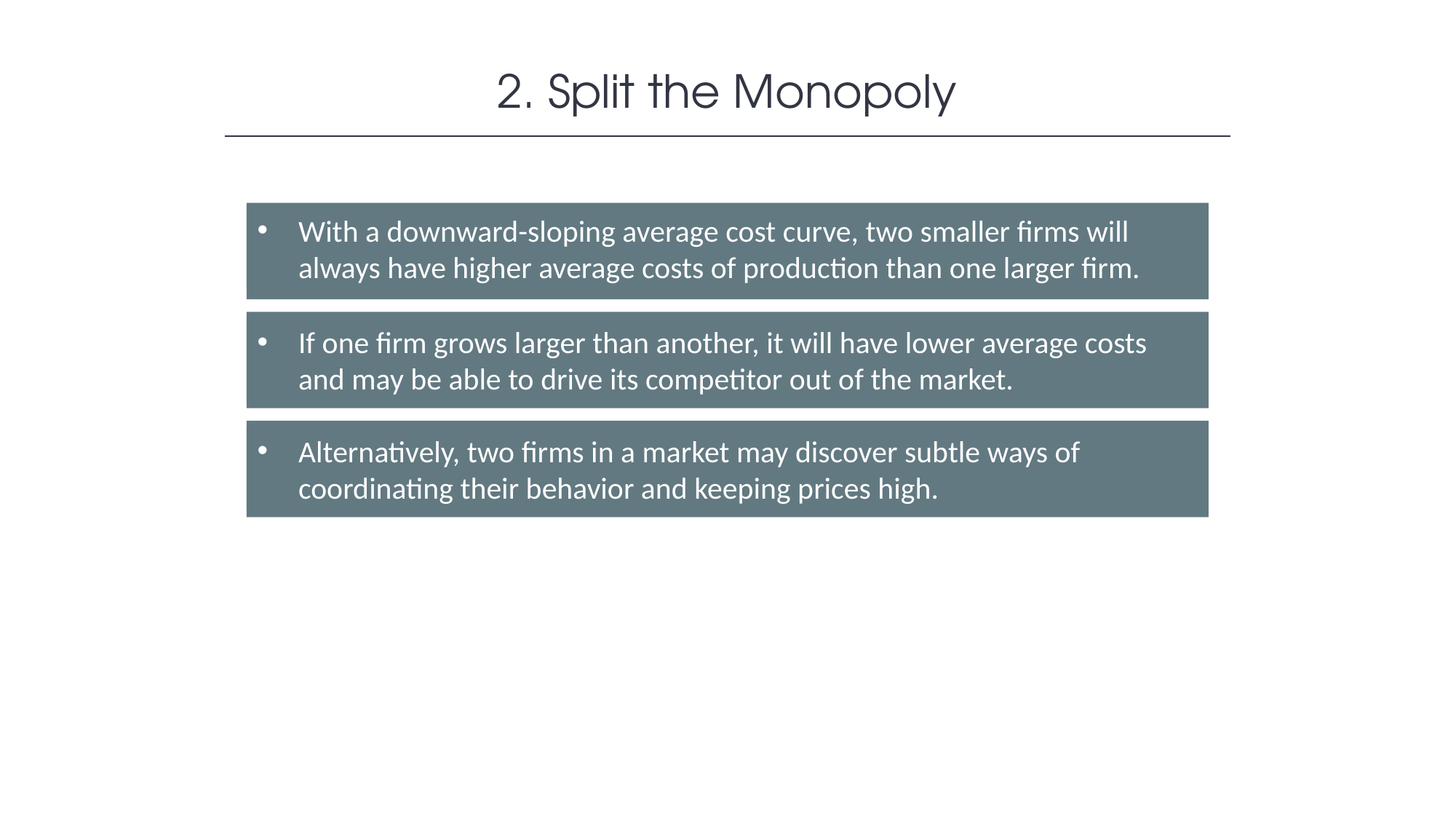

2. Split the Monopoly

With a downward-sloping average cost curve, two smaller firms will always have higher average costs of production than one larger firm.

If one firm grows larger than another, it will have lower average costs and may be able to drive its competitor out of the market.

Alternatively, two firms in a market may discover subtle ways of coordinating their behavior and keeping prices high.